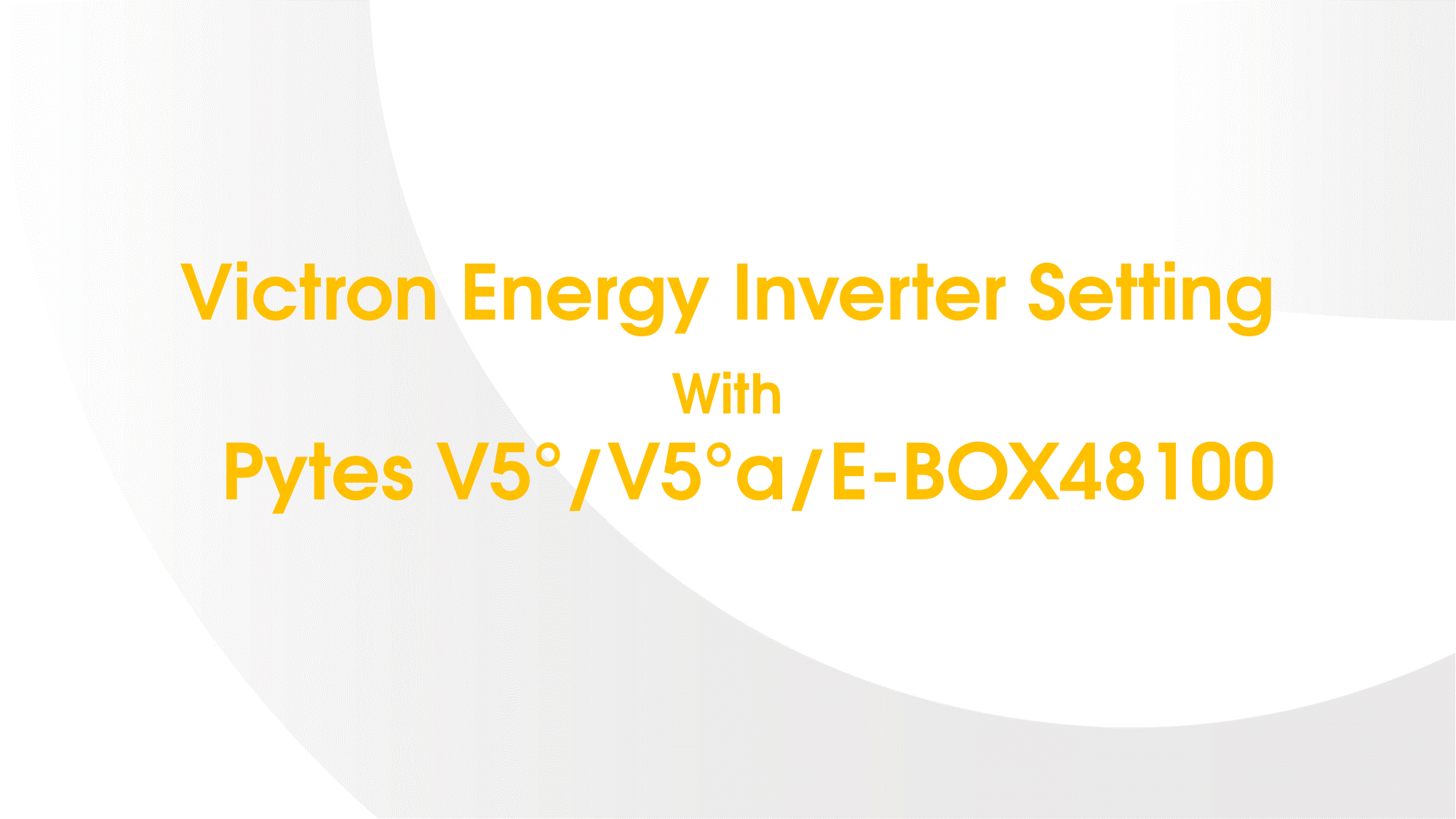

# Victron Energy Inverter Setting
With
Pytes V5°/V5°a/E-BOX48100